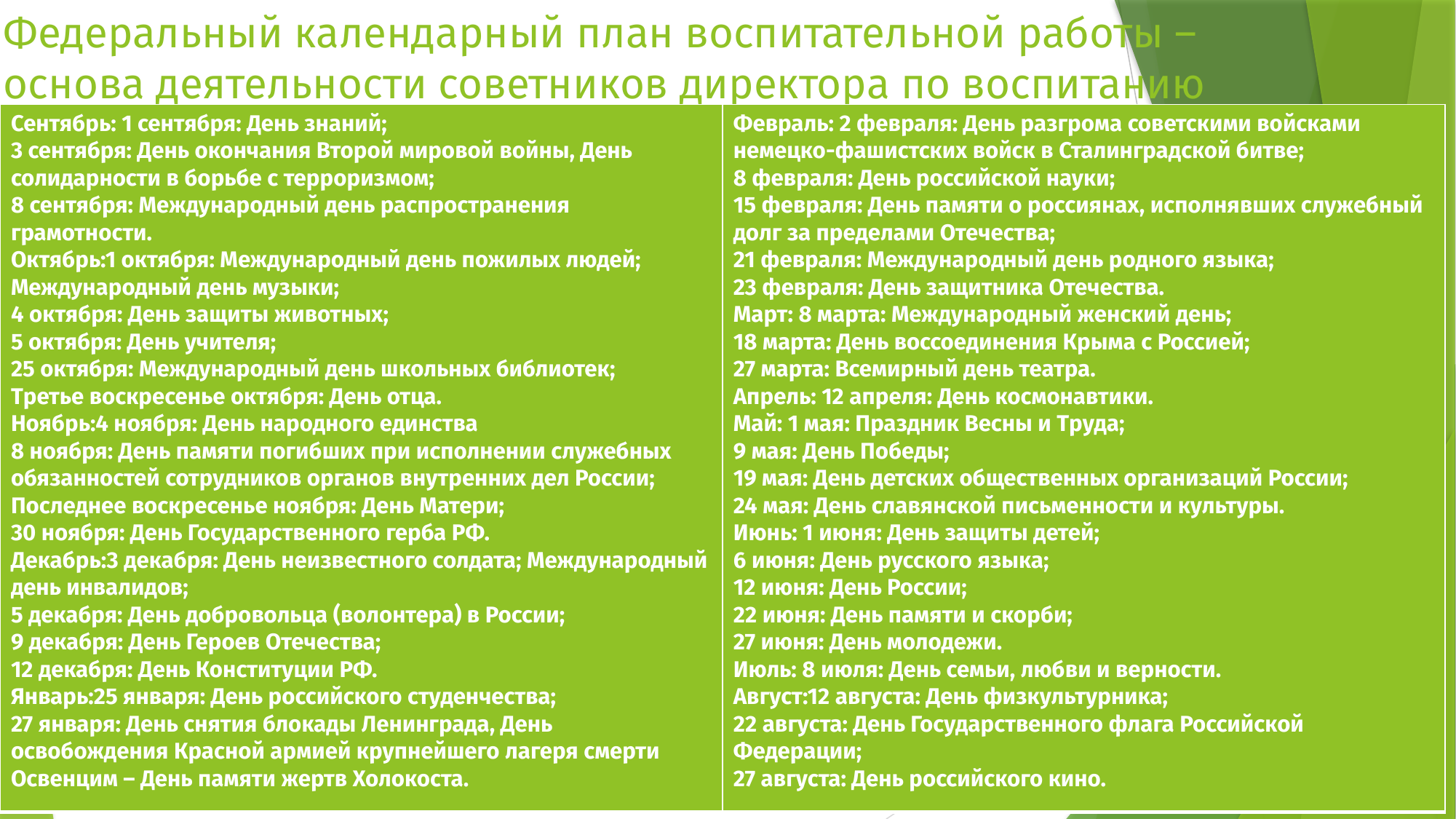

# Федеральный календарный план воспитательной работы – основа деятельности советников директора по воспитанию
| Сентябрь: 1 сентября: День знаний; 3 сентября: День окончания Второй мировой войны, День солидарности в борьбе с терроризмом; 8 сентября: Международный день распространения грамотности. Октябрь:1 октября: Международный день пожилых людей; Международный день музыки; 4 октября: День защиты животных; 5 октября: День учителя; 25 октября: Международный день школьных библиотек; Третье воскресенье октября: День отца. Ноябрь:4 ноября: День народного единства 8 ноября: День памяти погибших при исполнении служебных обязанностей сотрудников органов внутренних дел России; Последнее воскресенье ноября: День Матери; 30 ноября: День Государственного герба РФ. Декабрь:3 декабря: День неизвестного солдата; Международный день инвалидов; 5 декабря: День добровольца (волонтера) в России; 9 декабря: День Героев Отечества; 12 декабря: День Конституции РФ. Январь:25 января: День российского студенчества; 27 января: День снятия блокады Ленинграда, День освобождения Красной армией крупнейшего лагеря смерти Освенцим – День памяти жертв Холокоста. | Февраль: 2 февраля: День разгрома советскими войсками немецко-фашистских войск в Сталинградской битве; 8 февраля: День российской науки; 15 февраля: День памяти о россиянах, исполнявших служебный долг за пределами Отечества; 21 февраля: Международный день родного языка; 23 февраля: День защитника Отечества. Март: 8 марта: Международный женский день; 18 марта: День воссоединения Крыма с Россией; 27 марта: Всемирный день театра. Апрель: 12 апреля: День космонавтики. Май: 1 мая: Праздник Весны и Труда; 9 мая: День Победы; 19 мая: День детских общественных организаций России; 24 мая: День славянской письменности и культуры. Июнь: 1 июня: День защиты детей; 6 июня: День русского языка; 12 июня: День России; 22 июня: День памяти и скорби; 27 июня: День молодежи. Июль: 8 июля: День семьи, любви и верности. Август:12 августа: День физкультурника; 22 августа: День Государственного флага Российской Федерации; 27 августа: День российского кино. |
| --- | --- |